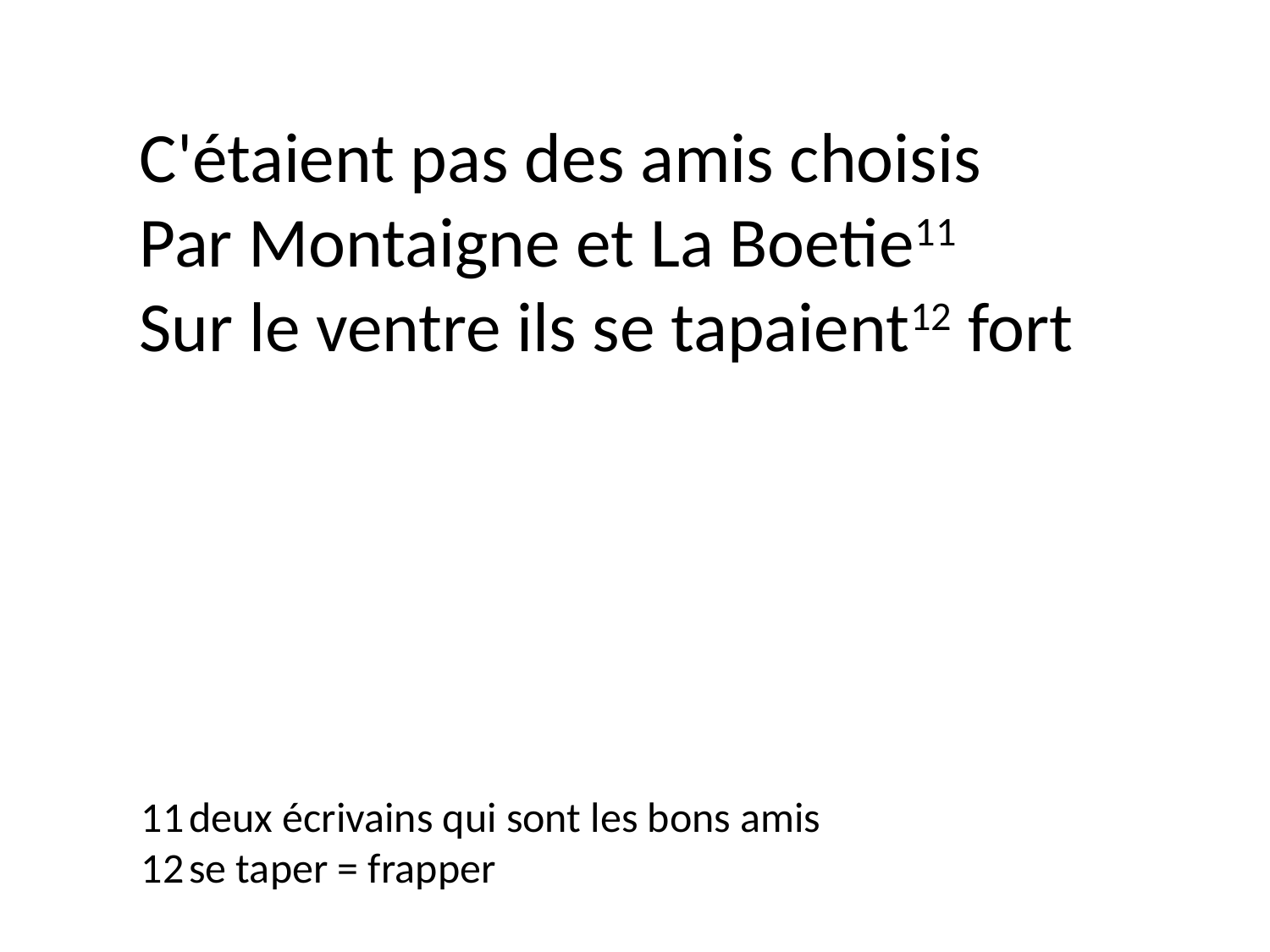

C'étaient pas des amis choisis
Par Montaigne et La Boetie11
Sur le ventre ils se tapaient12 fort
deux écrivains qui sont les bons amis
se taper = frapper